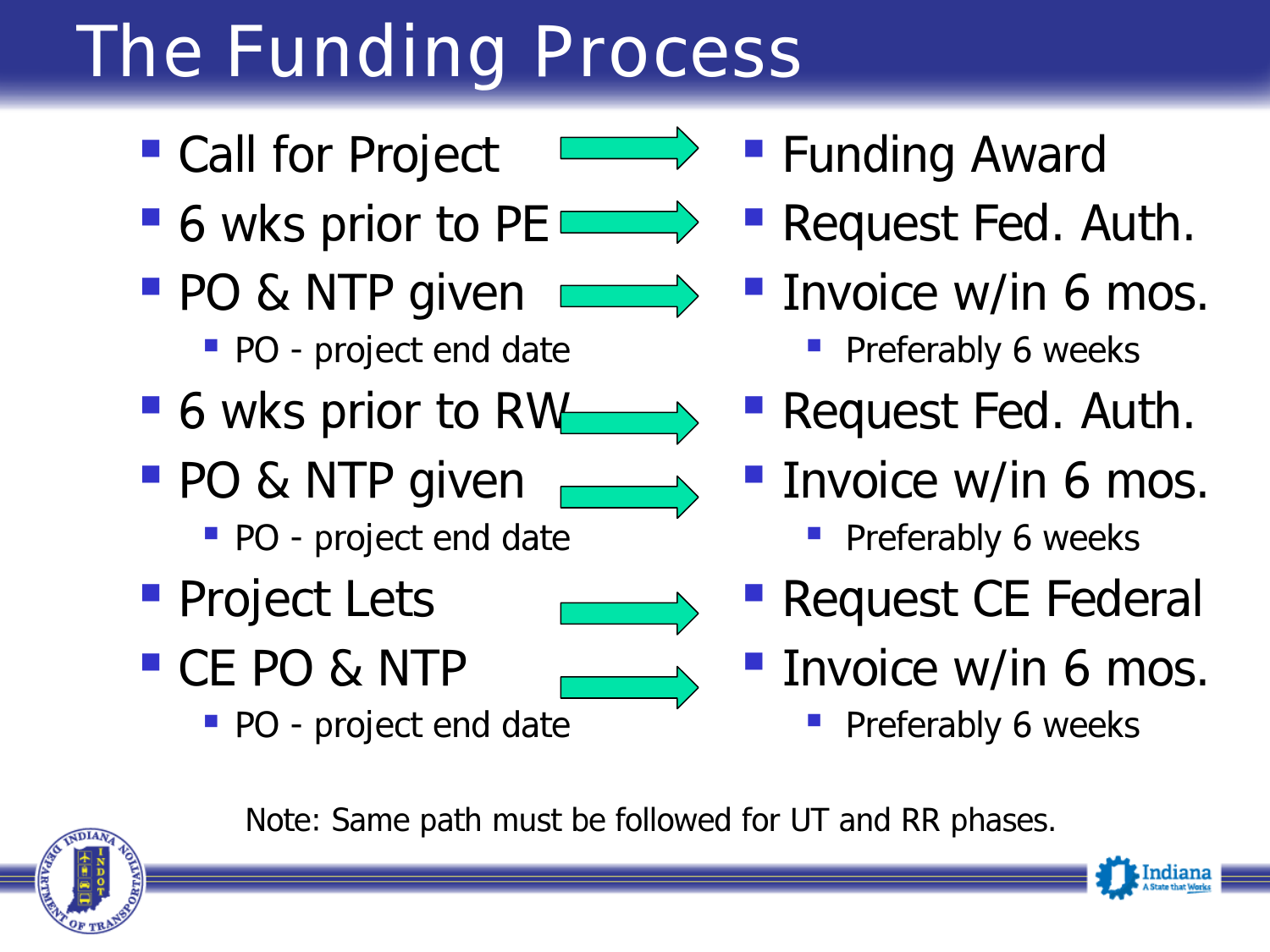

# The Funding Process
Call for Project
6 wks prior to PE
PO & NTP given
PO - project end date
6 wks prior to RW
PO & NTP given
PO - project end date
Project Lets
CE PO & NTP
PO - project end date

Funding Award
Request Fed. Auth.
Invoice w/in 6 mos.
Preferably 6 weeks
Request Fed. Auth.
Invoice w/in 6 mos.
Preferably 6 weeks
Request CE Federal
Invoice w/in 6 mos.
Preferably 6 weeks

Note: Same path must be followed for UT and RR phases.